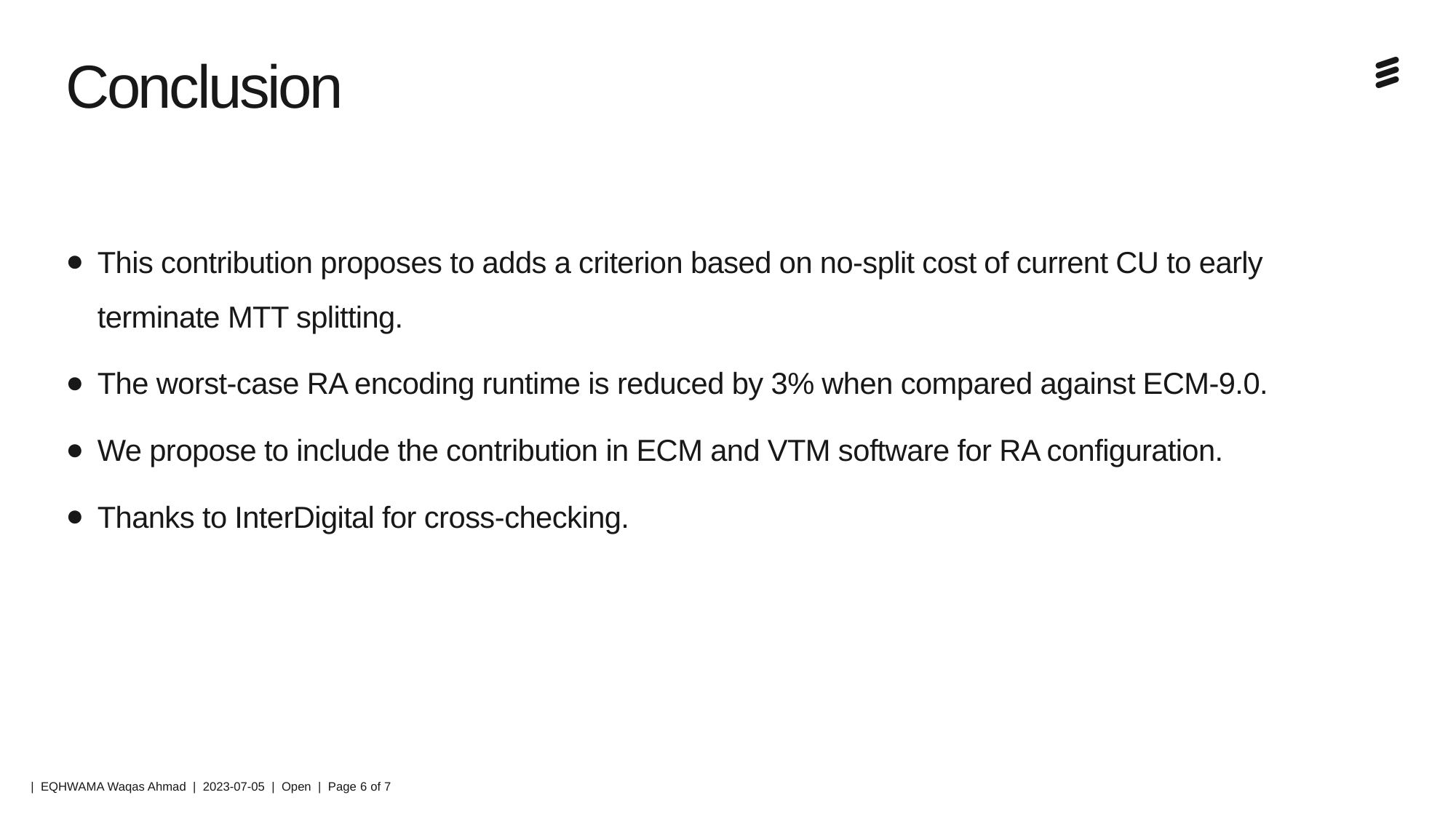

# Conclusion
This contribution proposes to adds a criterion based on no-split cost of current CU to early terminate MTT splitting.
The worst-case RA encoding runtime is reduced by 3% when compared against ECM-9.0.
We propose to include the contribution in ECM and VTM software for RA configuration.
Thanks to InterDigital for cross-checking.